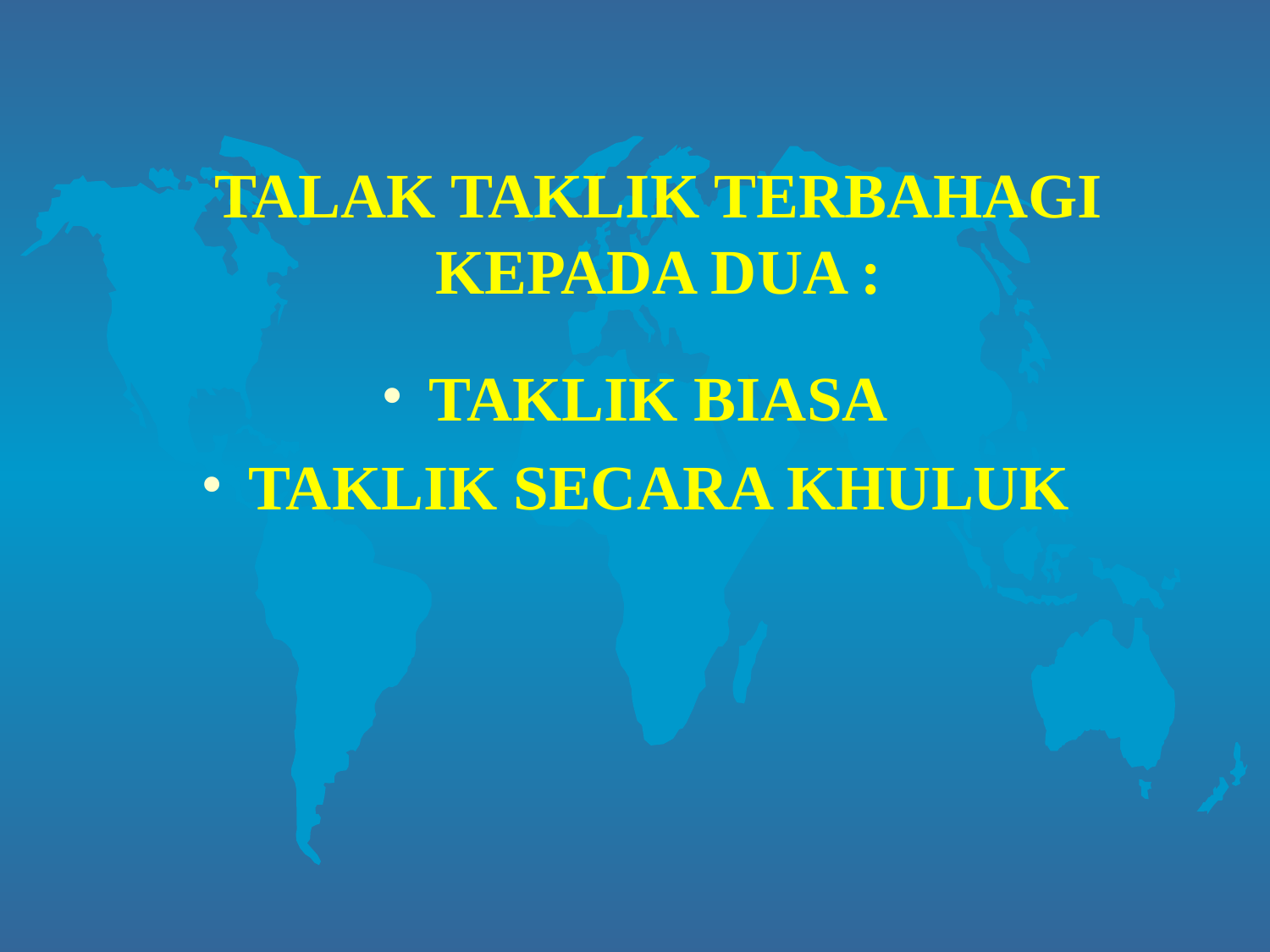

TALAK TAKLIK TERBAHAGI KEPADA DUA :

TAKLIK BIASA
TAKLIK SECARA KHULUK